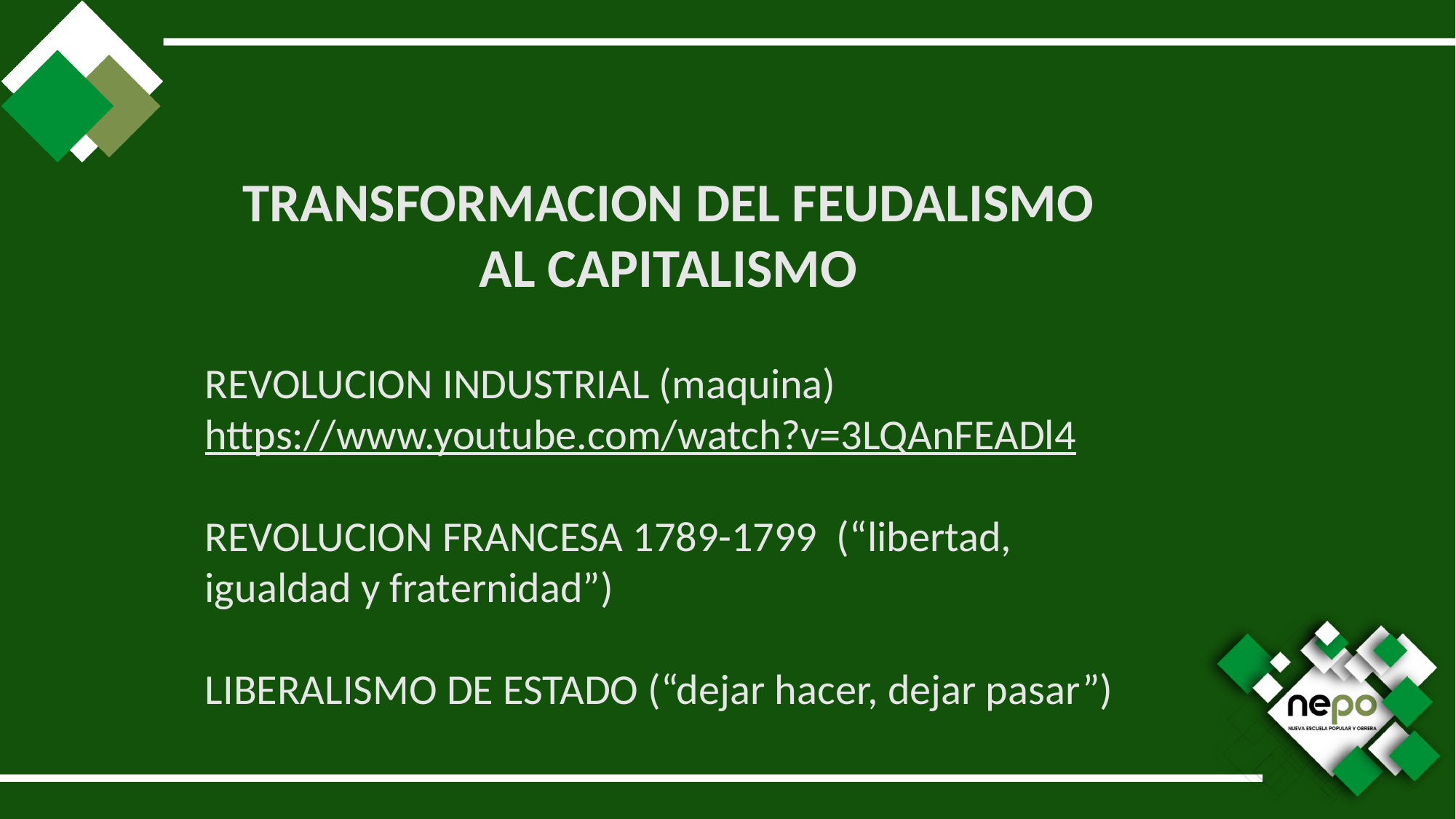

TRANSFORMACION DEL FEUDALISMO
AL CAPITALISMO

REVOLUCION INDUSTRIAL (maquina)
https://www.youtube.com/watch?v=3LQAnFEADl4

REVOLUCION FRANCESA 1789-1799  (“libertad, igualdad y fraternidad”)

LIBERALISMO DE ESTADO (“dejar hacer, dejar pasar”)